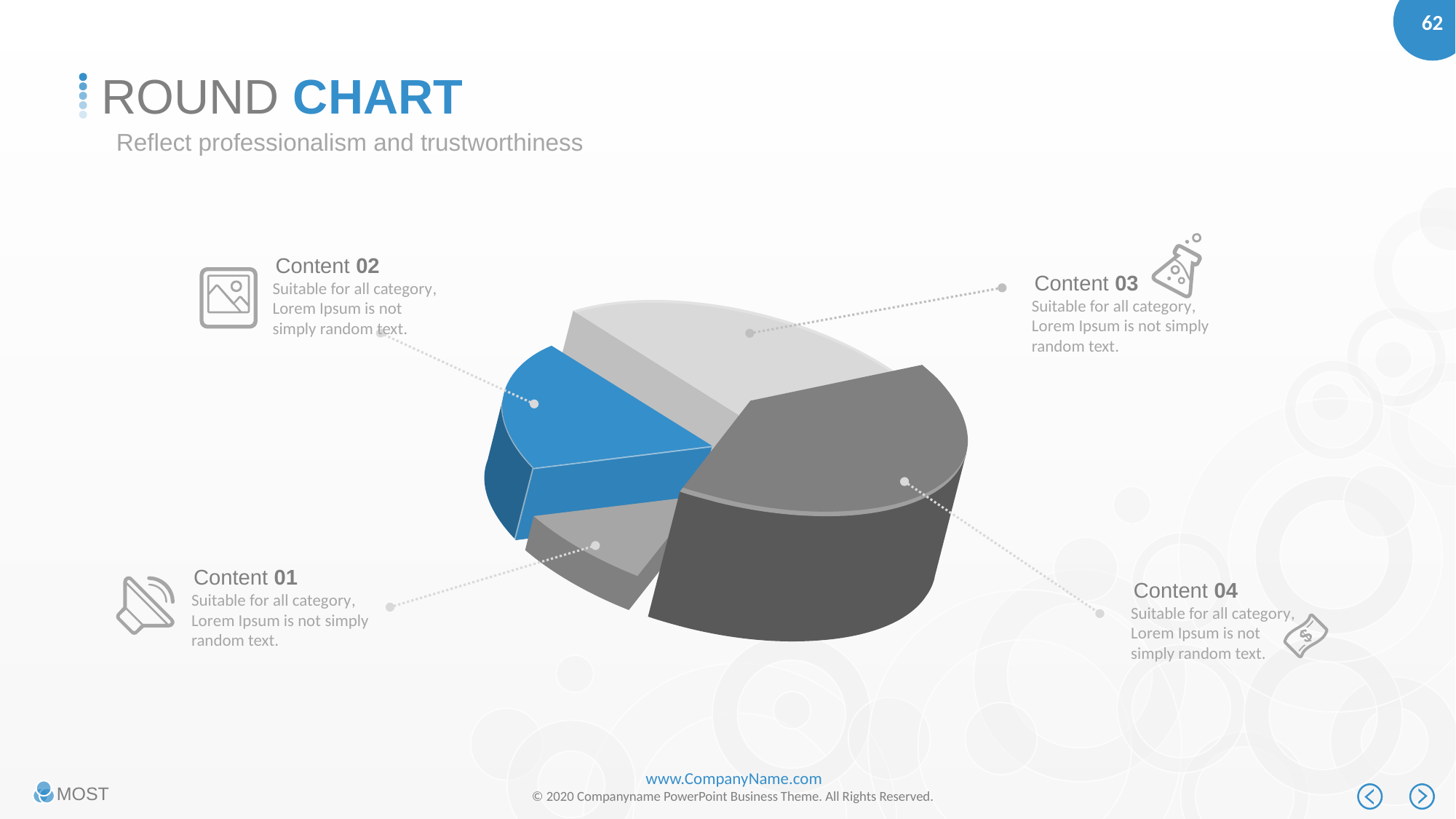

ROUND CHART
Reflect professionalism and trustworthiness

Content 02
Content 03

Suitable for all category, Lorem Ipsum is not simply random text.

Suitable for all category, Lorem Ipsum is not simply random text.

Content 01
Content 04

Suitable for all category, Lorem Ipsum is not simply random text.
Suitable for all category, Lorem Ipsum is not simply random text.